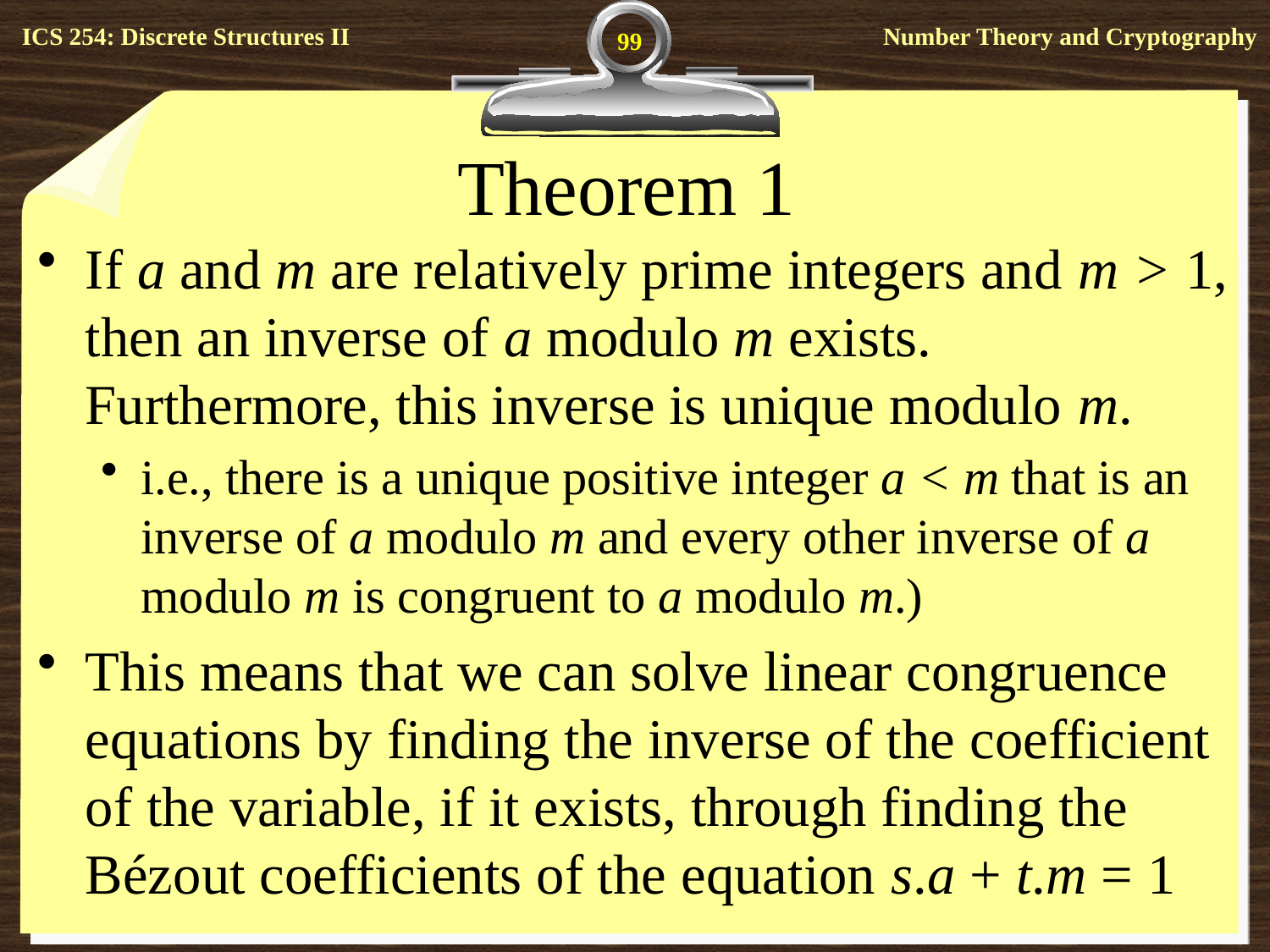

99
# Theorem 1
If a and m are relatively prime integers and m > 1, then an inverse of a modulo m exists. Furthermore, this inverse is unique modulo m.
i.e., there is a unique positive integer a < m that is an inverse of a modulo m and every other inverse of a modulo m is congruent to a modulo m.)
This means that we can solve linear congruence equations by finding the inverse of the coefficient of the variable, if it exists, through finding the Bézout coefficients of the equation s.a + t.m = 1